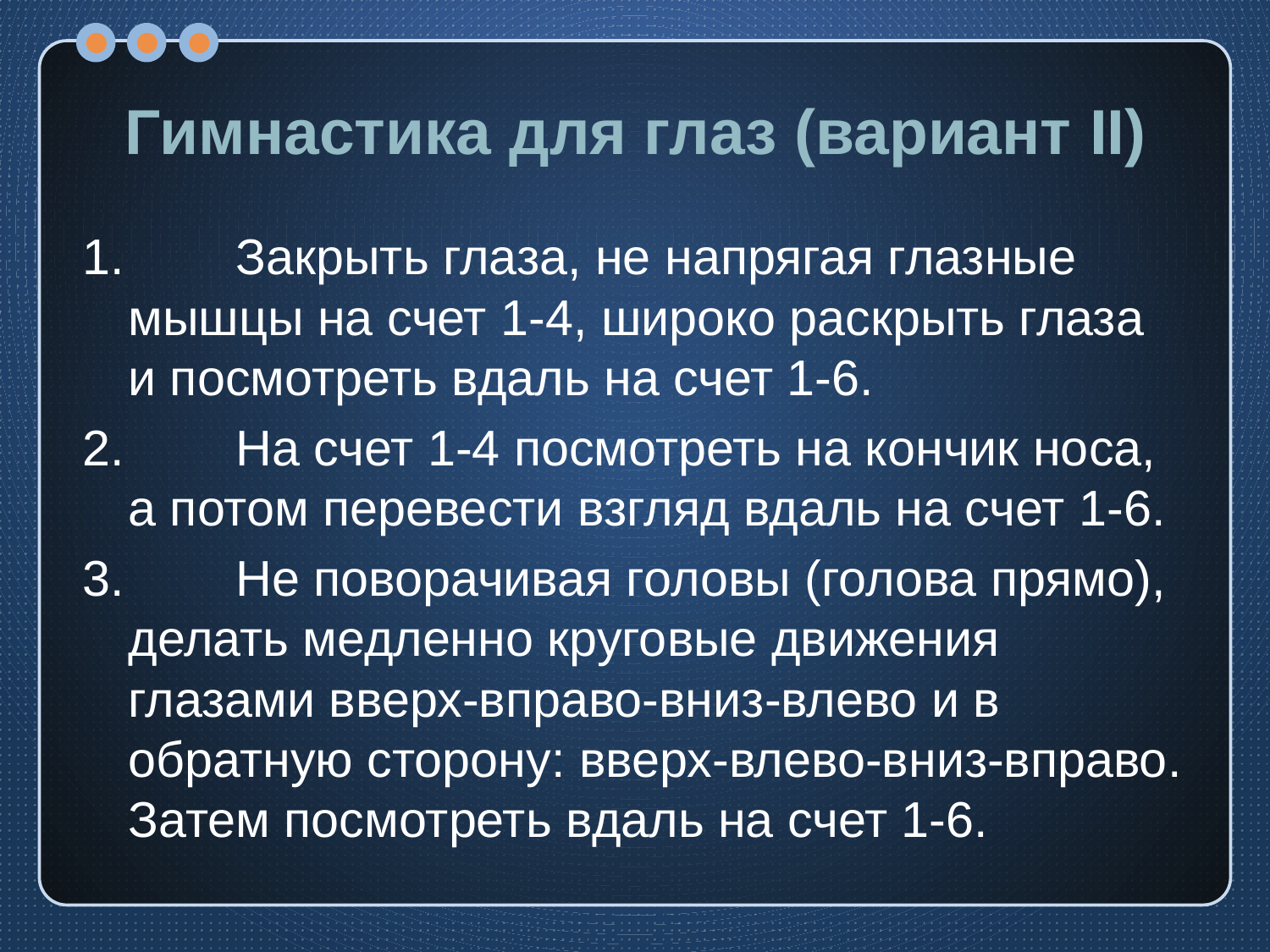

# Гимнастика для глаз (вариант II)
1.        Закрыть глаза, не напрягая глазные мышцы на счет 1-4, широко раскрыть глаза и посмотреть вдаль на счет 1-6.
2.        На счет 1-4 посмотреть на кончик носа, а потом перевести взгляд вдаль на счет 1-6.
3.        Не поворачивая головы (голова прямо), делать медленно круговые движения глазами вверх-вправо-вниз-влево и в обратную сторону: вверх-влево-вниз-вправо. Затем посмотреть вдаль на счет 1-6.